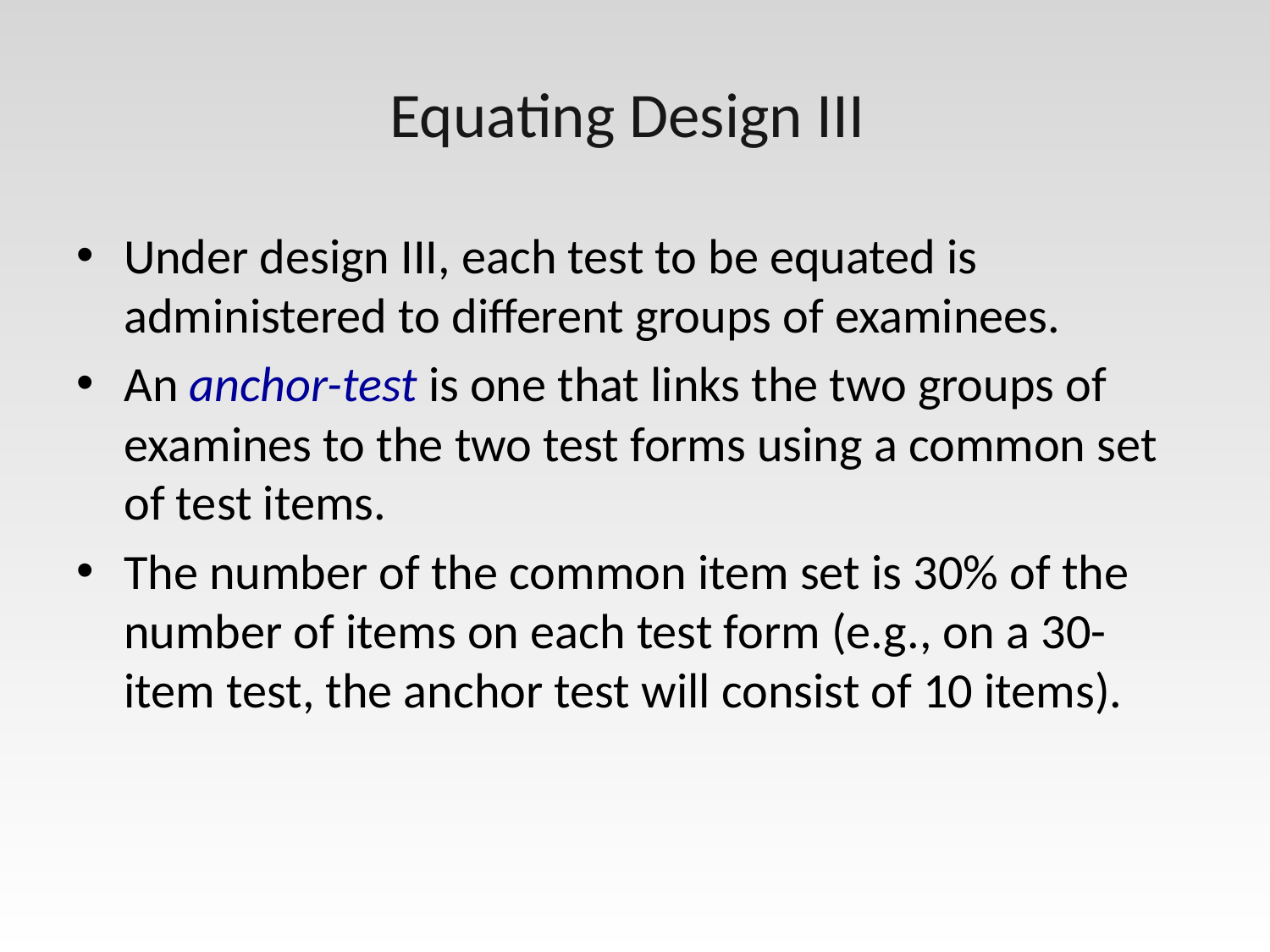

# Equating Design III

Under design III, each test to be equated is administered to different groups of examinees.
An anchor-test is one that links the two groups of examines to the two test forms using a common set of test items.
The number of the common item set is 30% of the number of items on each test form (e.g., on a 30-item test, the anchor test will consist of 10 items).